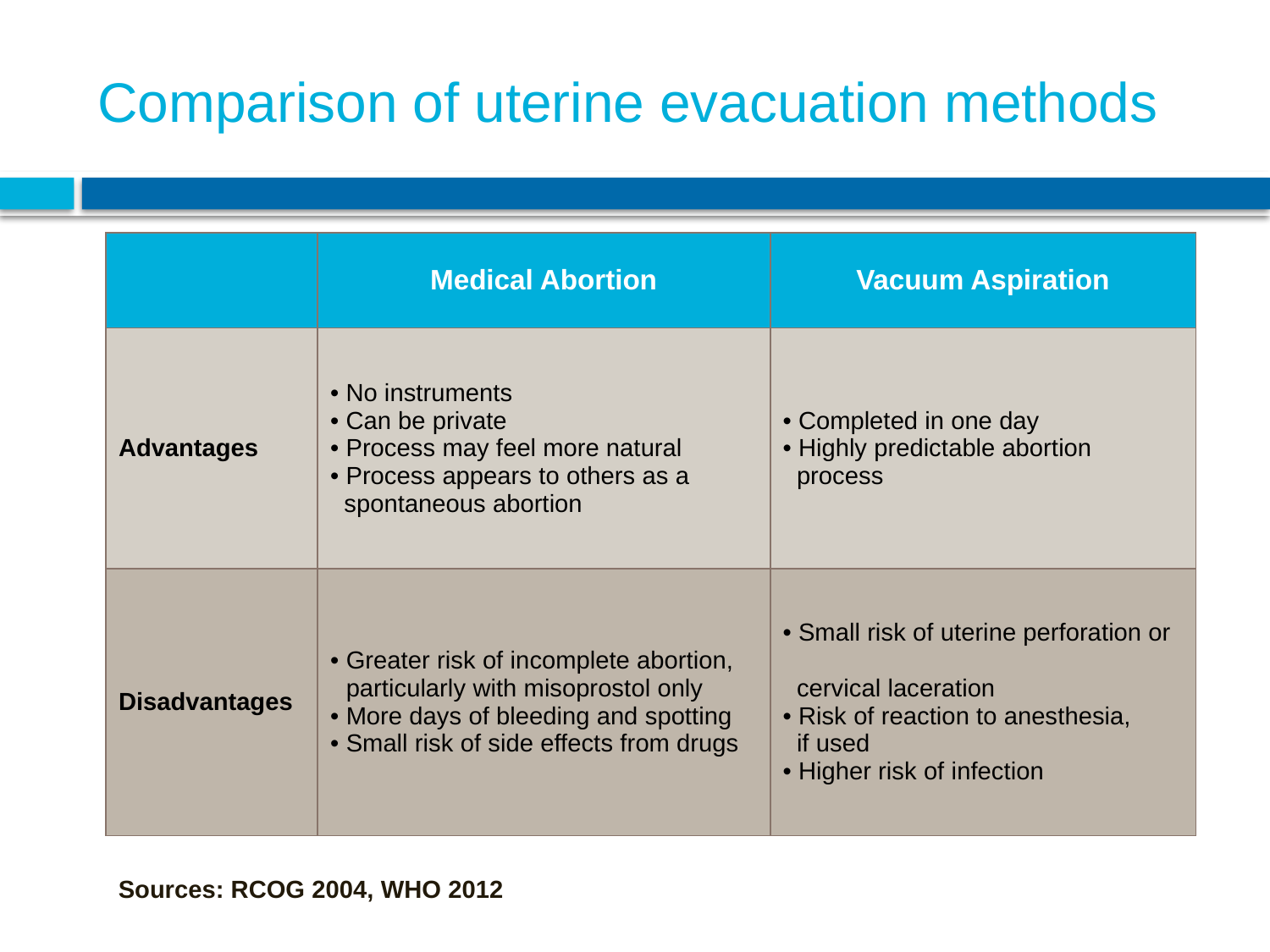

# Comparison of uterine evacuation methods
|  | Medical Abortion | Vacuum Aspiration |
| --- | --- | --- |
| Advantages | No instruments Can be private Process may feel more natural Process appears to others as a spontaneous abortion | Completed in one day Highly predictable abortion process |
| Disadvantages | Greater risk of incomplete abortion, particularly with misoprostol only More days of bleeding and spotting Small risk of side effects from drugs | Small risk of uterine perforation or cervical laceration Risk of reaction to anesthesia, if used Higher risk of infection |
Sources: RCOG 2004, WHO 2012